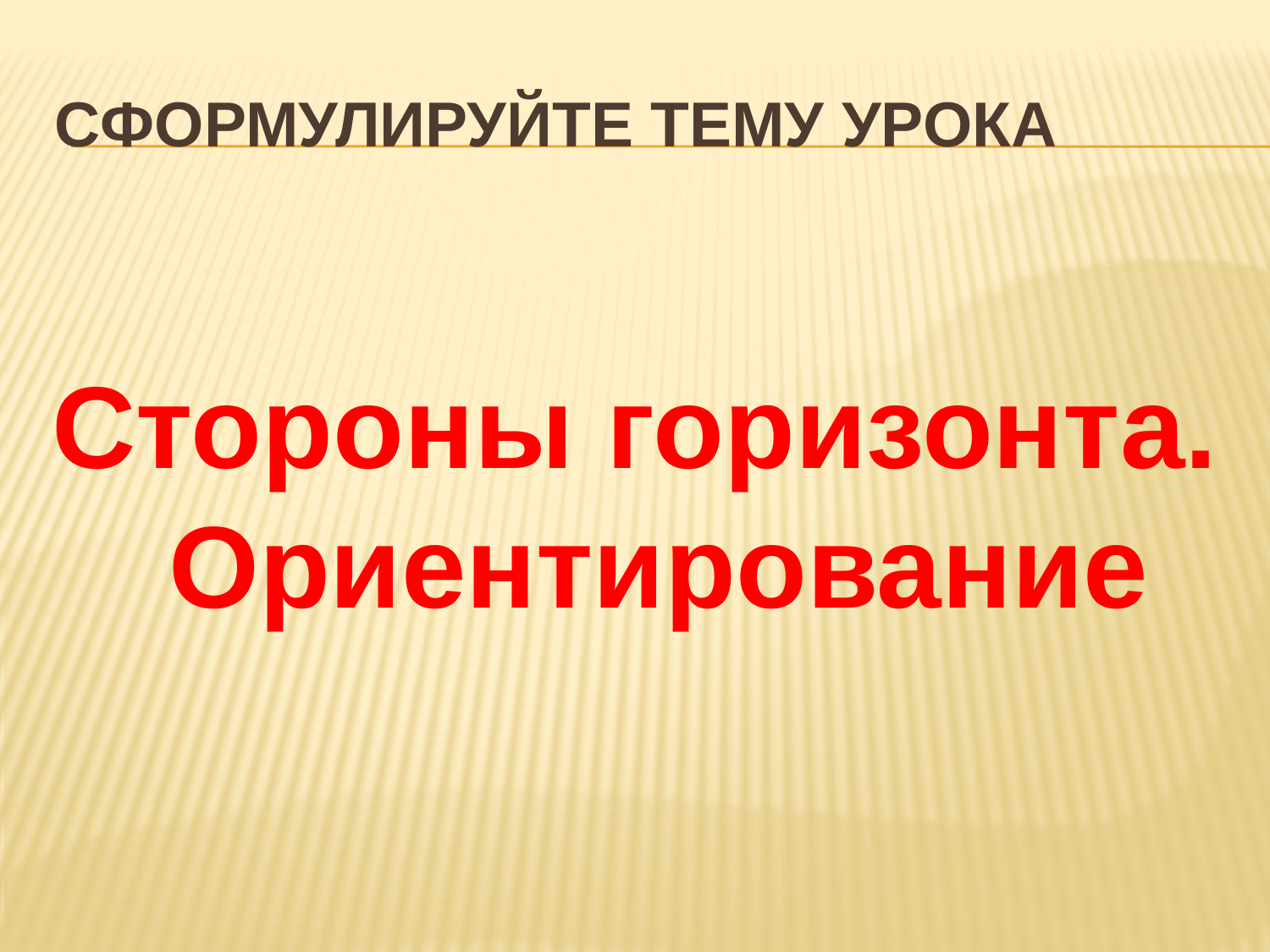

# Сформулируйте тему урока
Стороны горизонта. Ориентирование